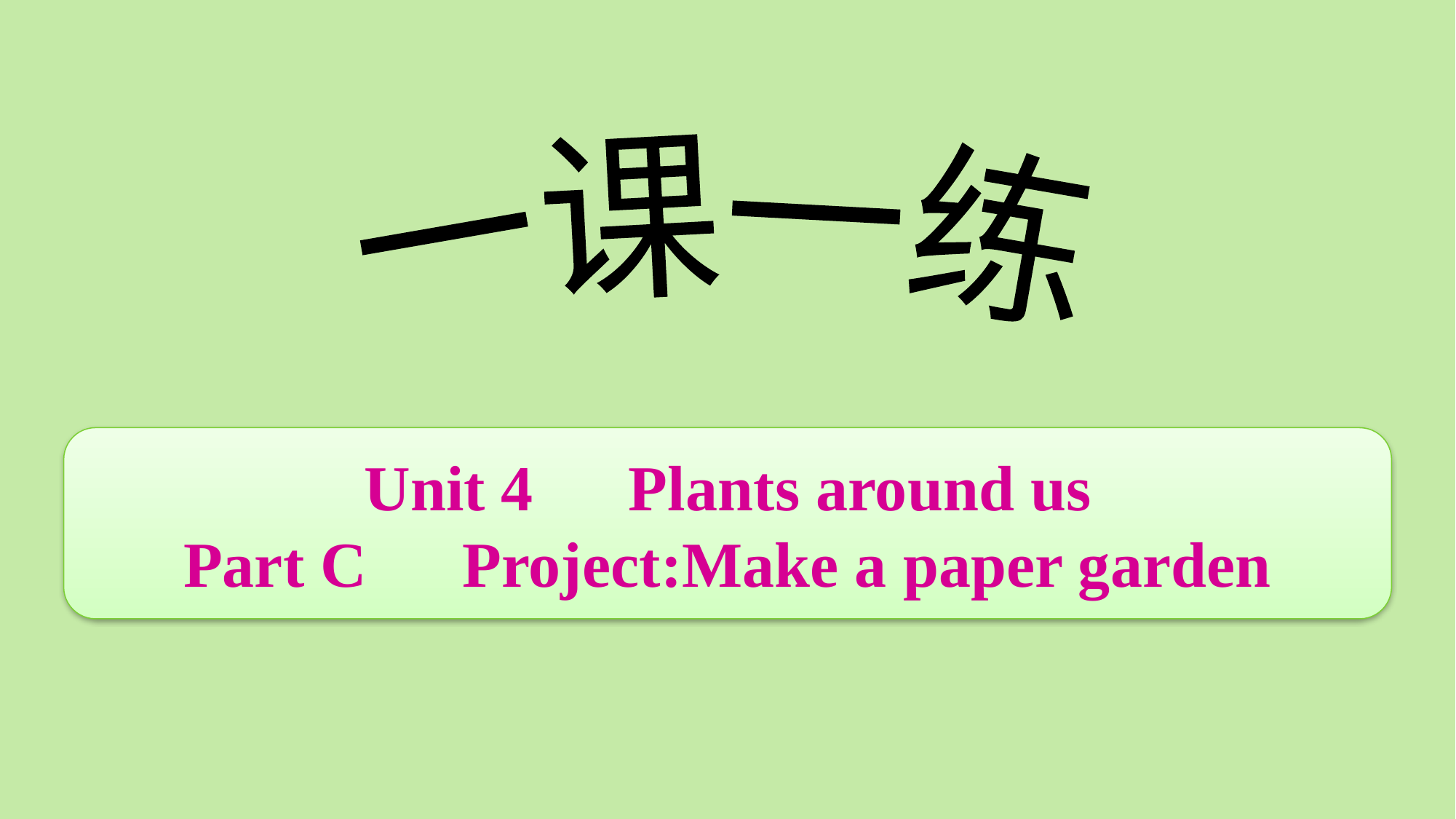

Unit 4　Plants around us
Part C　Project:Make a paper garden